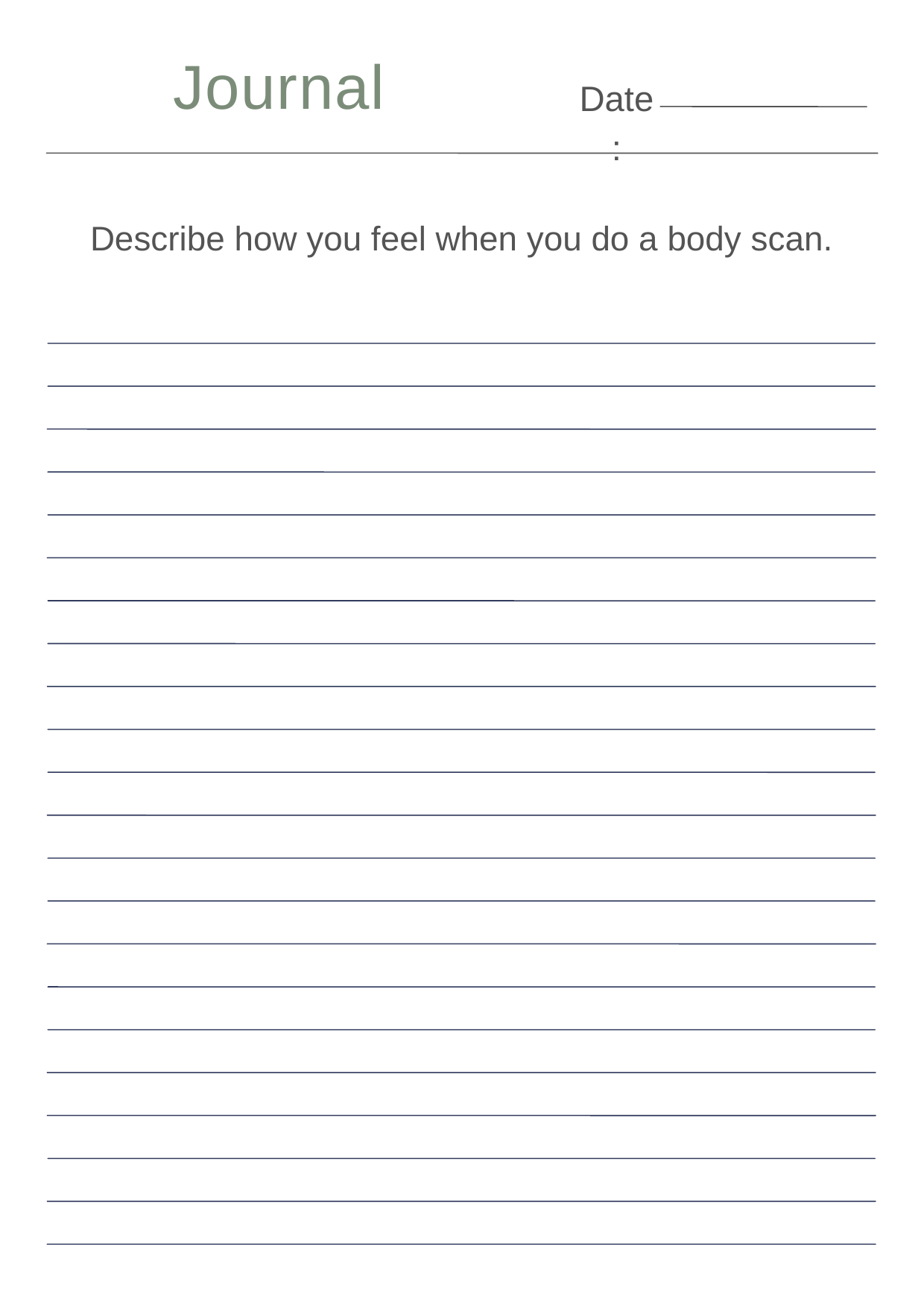

Journal
Date:

Describe how you feel when you do a body scan.